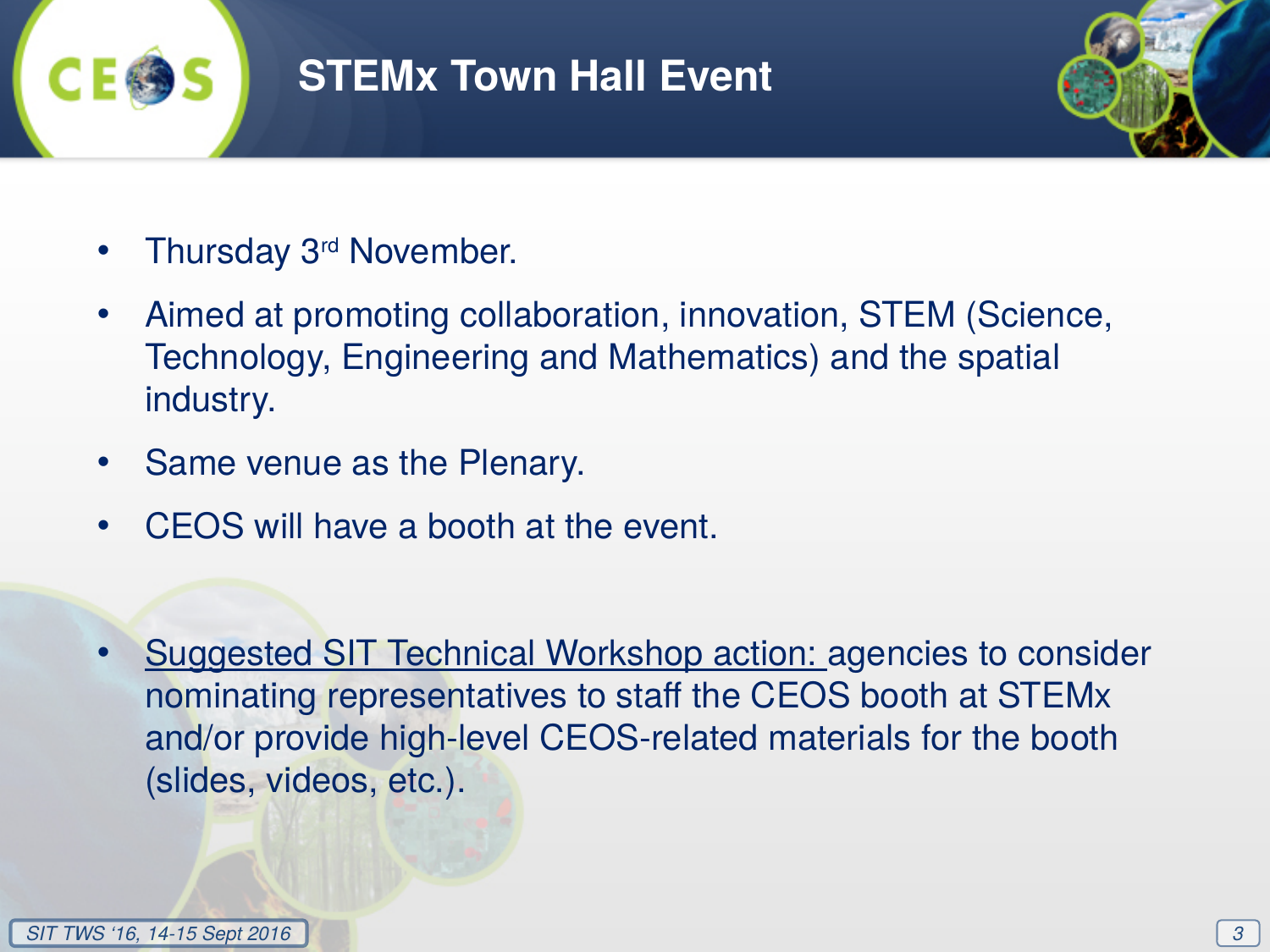

STEMx Town Hall Event
Thursday 3rd November.
Aimed at promoting collaboration, innovation, STEM (Science, Technology, Engineering and Mathematics) and the spatial industry.
Same venue as the Plenary.
CEOS will have a booth at the event.

Suggested SIT Technical Workshop action: agencies to consider nominating representatives to staff the CEOS booth at STEMx and/or provide high-level CEOS-related materials for the booth (slides, videos, etc.).
3